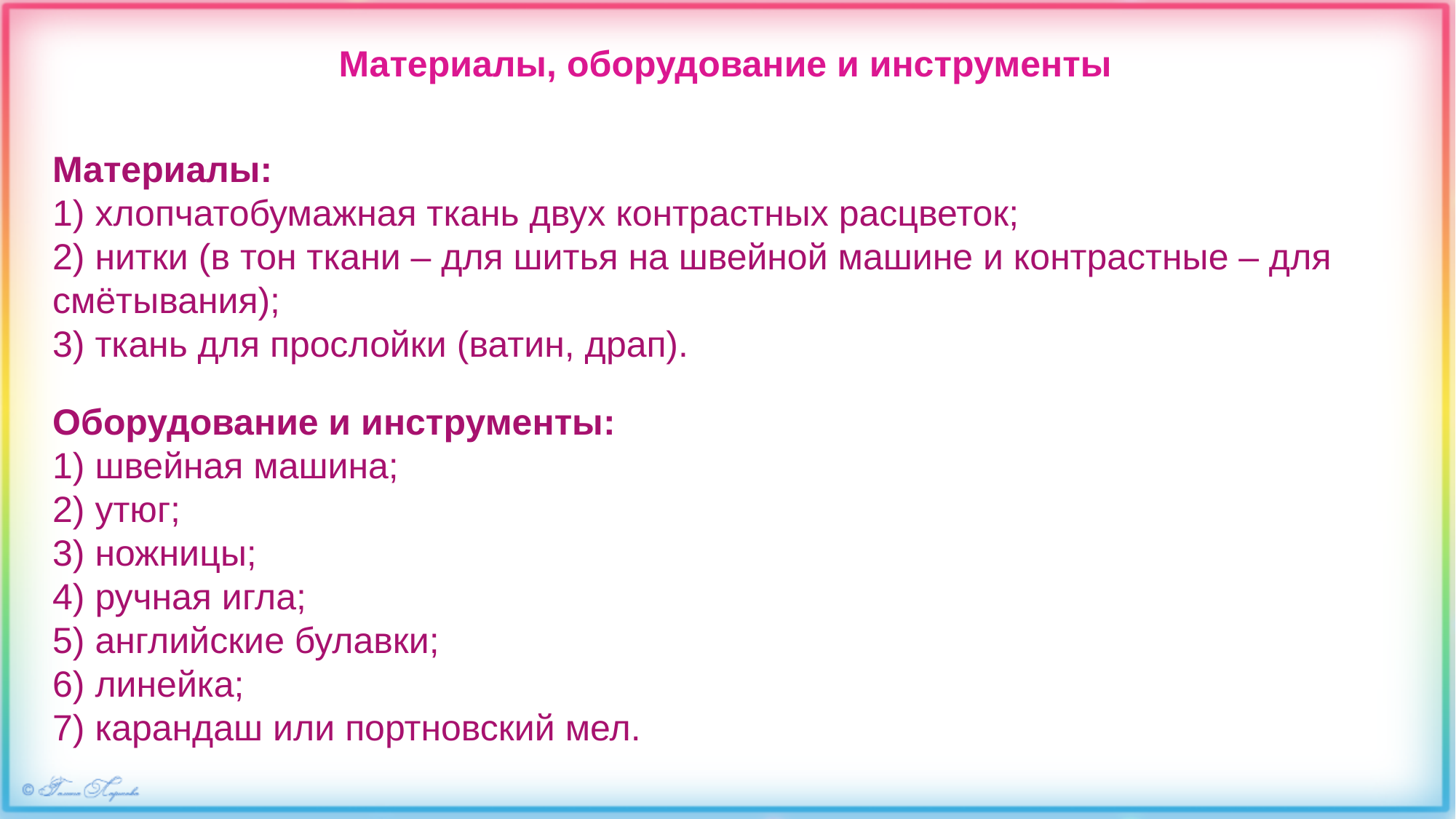

Материалы, оборудование и инструменты
Материалы:
1) хлопчатобумажная ткань двух контрастных расцветок;
2) нитки (в тон ткани – для шитья на швейной машине и контрастные – для смётывания);
3) ткань для прослойки (ватин, драп).
Оборудование и инструменты:
1) швейная машина;
2) утюг;
3) ножницы;
4) ручная игла;
5) английские булавки;
6) линейка;
7) карандаш или портновский мел.